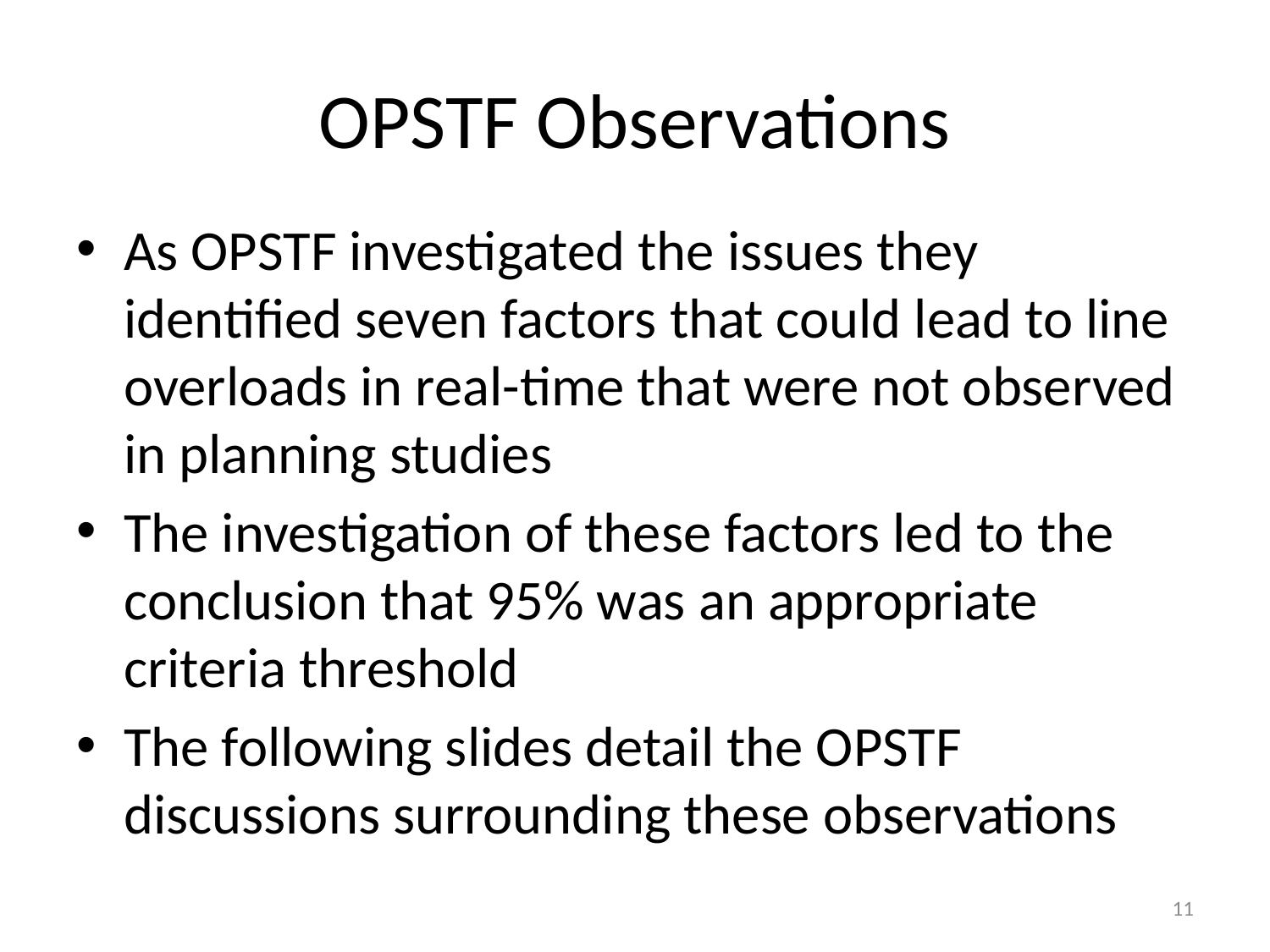

# OPSTF Observations
As OPSTF investigated the issues they identified seven factors that could lead to line overloads in real-time that were not observed in planning studies
The investigation of these factors led to the conclusion that 95% was an appropriate criteria threshold
The following slides detail the OPSTF discussions surrounding these observations
11